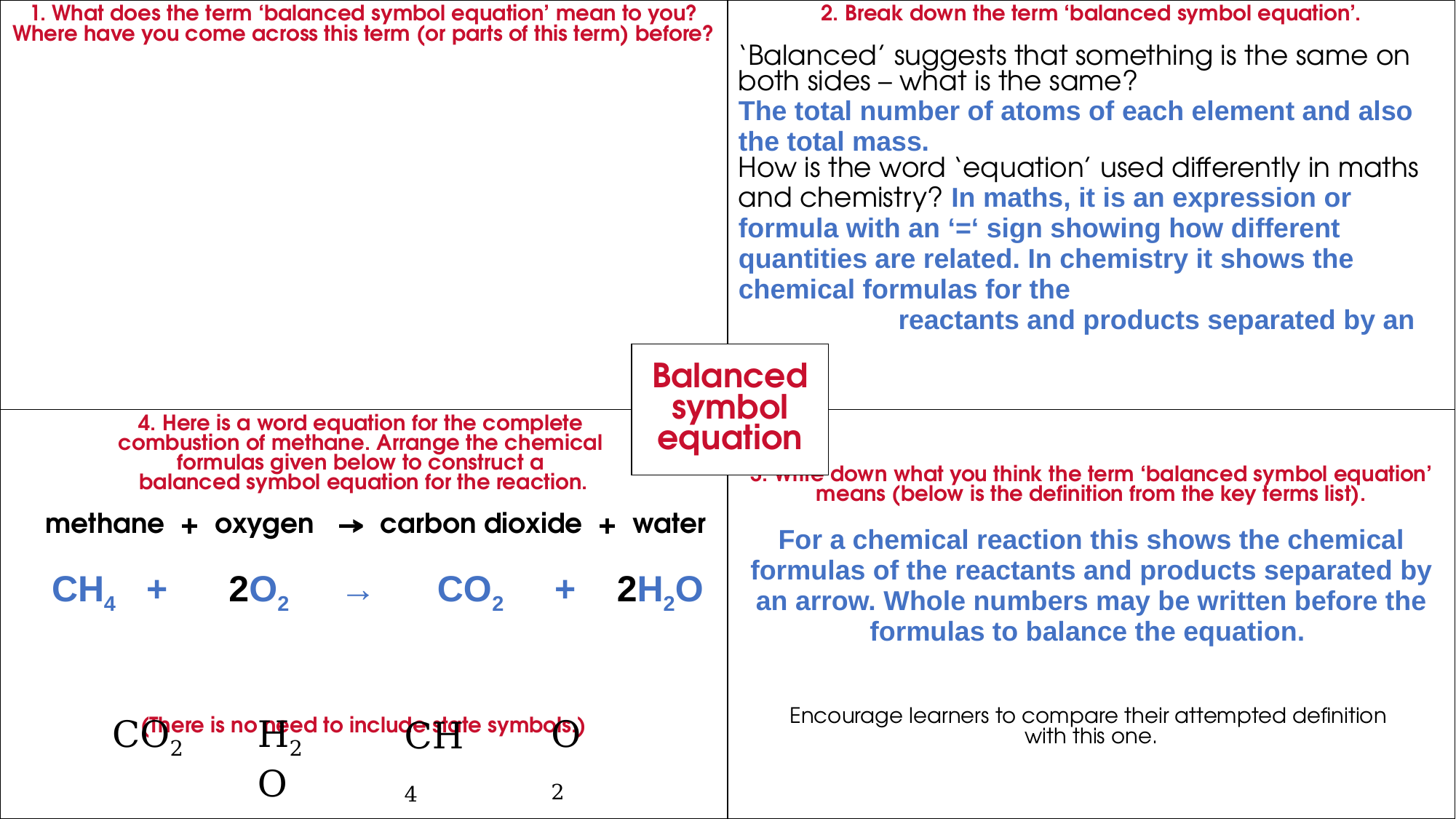

| 1. What does the term ‘balanced symbol equation’ mean to you? Where have you come across this term (or parts of this term) before? | 2. Break down the term ‘balanced symbol equation’. ‘Balanced’ suggests that something is the same on both sides – what is the same? The total number of atoms of each element and also the total mass. How is the word ‘equation’ used differently in maths and chemistry? In maths, it is an expression or formula with an ‘=‘ sign showing how different quantities are related. In chemistry it shows the chemical formulas for the reactants and products separated by an arrow. |
| --- | --- |
| 4. Here is a word equation for the complete combustion of methane. Arrange the chemical formulas given below to construct a balanced symbol equation for the reaction. methane + oxygen → carbon dioxide + water CH4 + 2O2 → CO2 + 2H2O (There is no need to include state symbols.) | 3. Write down what you think the term ‘balanced symbol equation’ means (below is the definition from the key terms list). For a chemical reaction this shows the chemical formulas of the reactants and products separated by an arrow. Whole numbers may be written before the formulas to balance the equation. Encourage learners to compare their attempted definition with this one. |
| Balanced symbol equation |
| --- |
H2O
CO2
O2
CH4